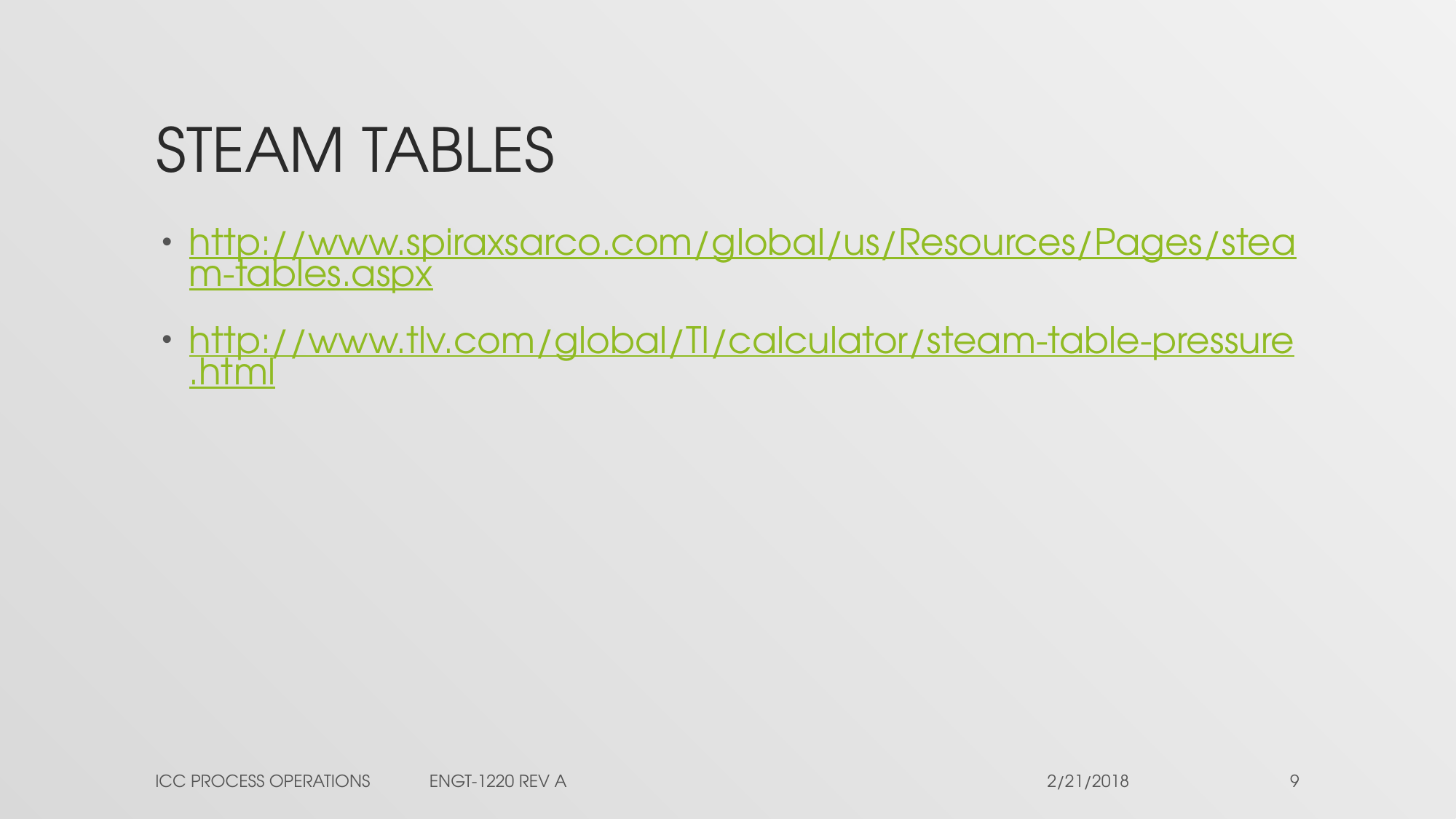

# Steam Tables
http://www.spiraxsarco.com/global/us/Resources/Pages/steam-tables.aspx
http://www.tlv.com/global/TI/calculator/steam-table-pressure.html

ICC Process Operations             ENGT-1220 Rev A
2/21/2018
9